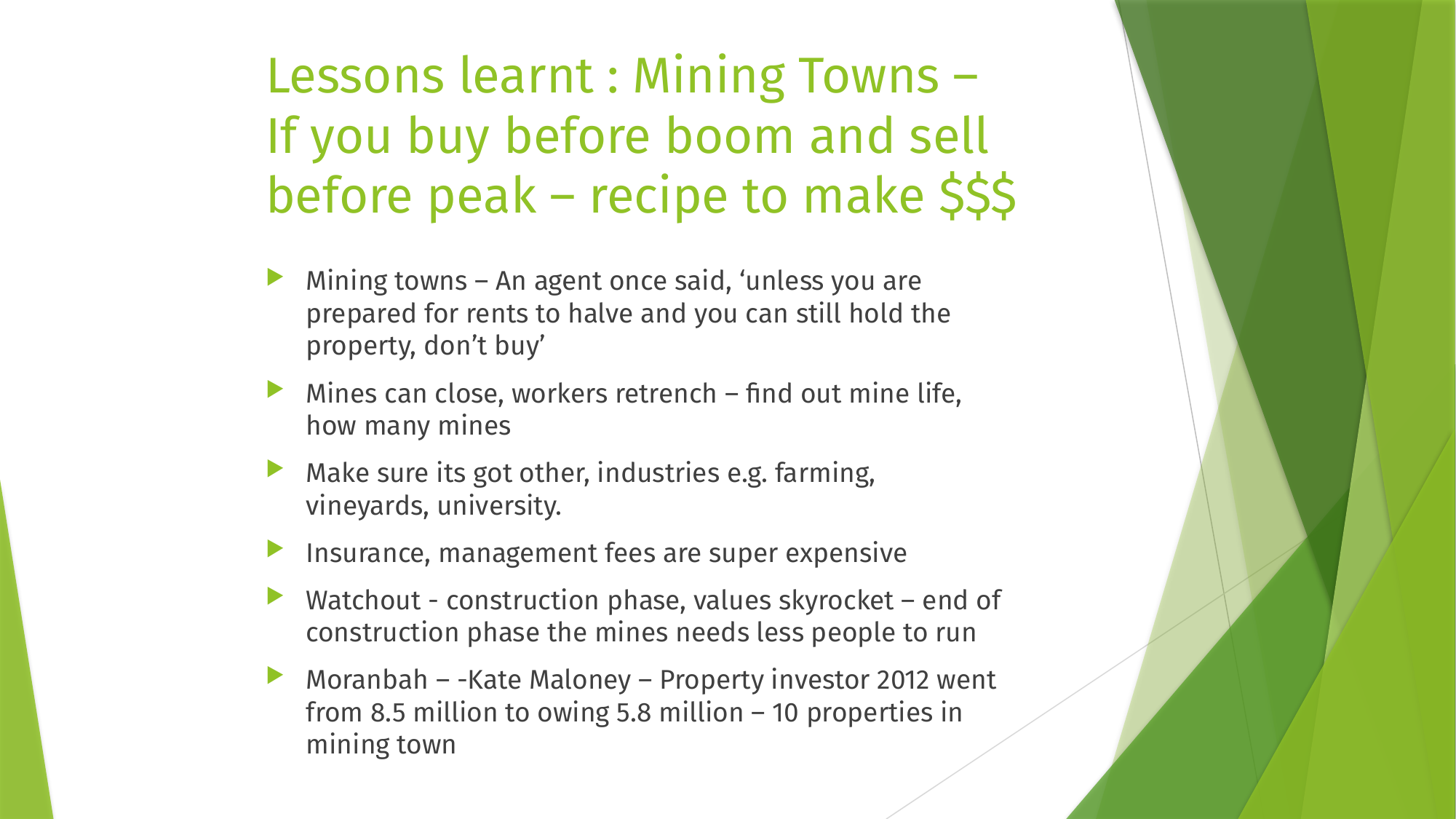

# Lessons learnt : Mining Towns – If you buy before boom and sell before peak – recipe to make $$$
Mining towns – An agent once said, ‘unless you are prepared for rents to halve and you can still hold the property, don’t buy’
Mines can close, workers retrench – find out mine life, how many mines
Make sure its got other, industries e.g. farming, vineyards, university.
Insurance, management fees are super expensive
Watchout - construction phase, values skyrocket – end of construction phase the mines needs less people to run
Moranbah – -Kate Maloney – Property investor 2012 went from 8.5 million to owing 5.8 million – 10 properties in mining town